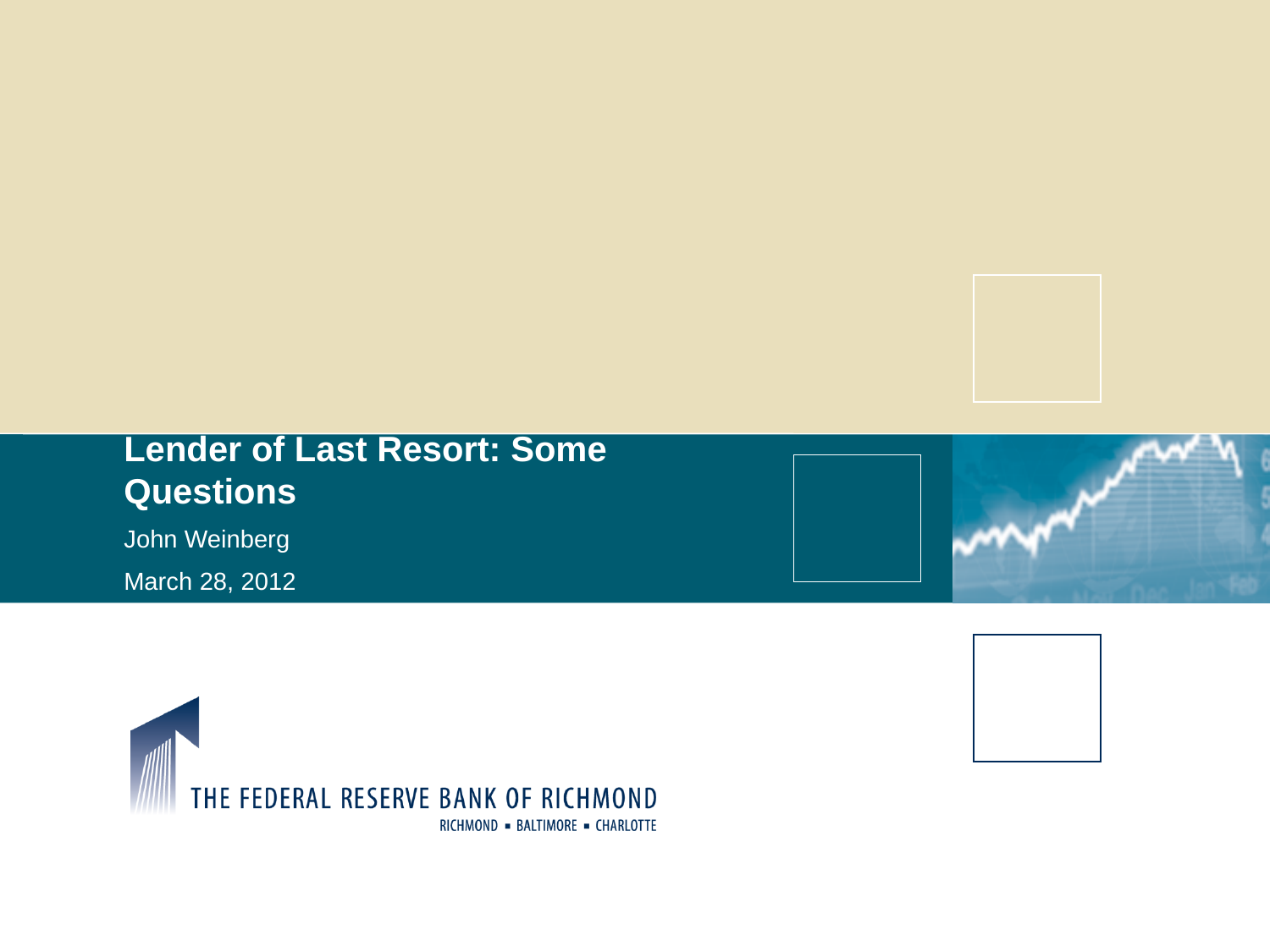

Lender of Last Resort: Some Questions
John Weinberg
March 28, 2012